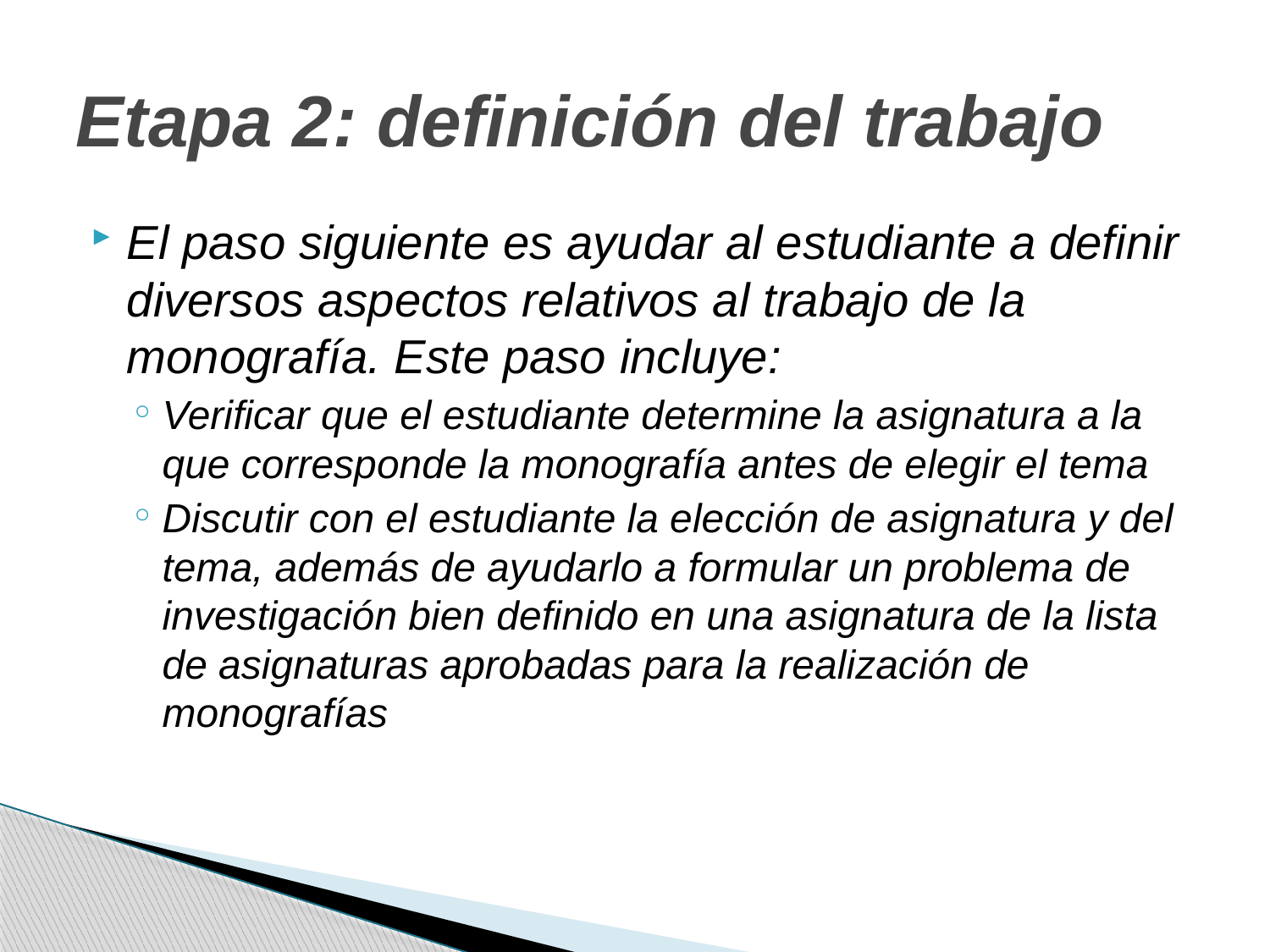

# Etapa 2: definición del trabajo
El paso siguiente es ayudar al estudiante a definir diversos aspectos relativos al trabajo de la monografía. Este paso incluye:
Verificar que el estudiante determine la asignatura a la que corresponde la monografía antes de elegir el tema
Discutir con el estudiante la elección de asignatura y del tema, además de ayudarlo a formular un problema de investigación bien definido en una asignatura de la lista de asignaturas aprobadas para la realización de monografías